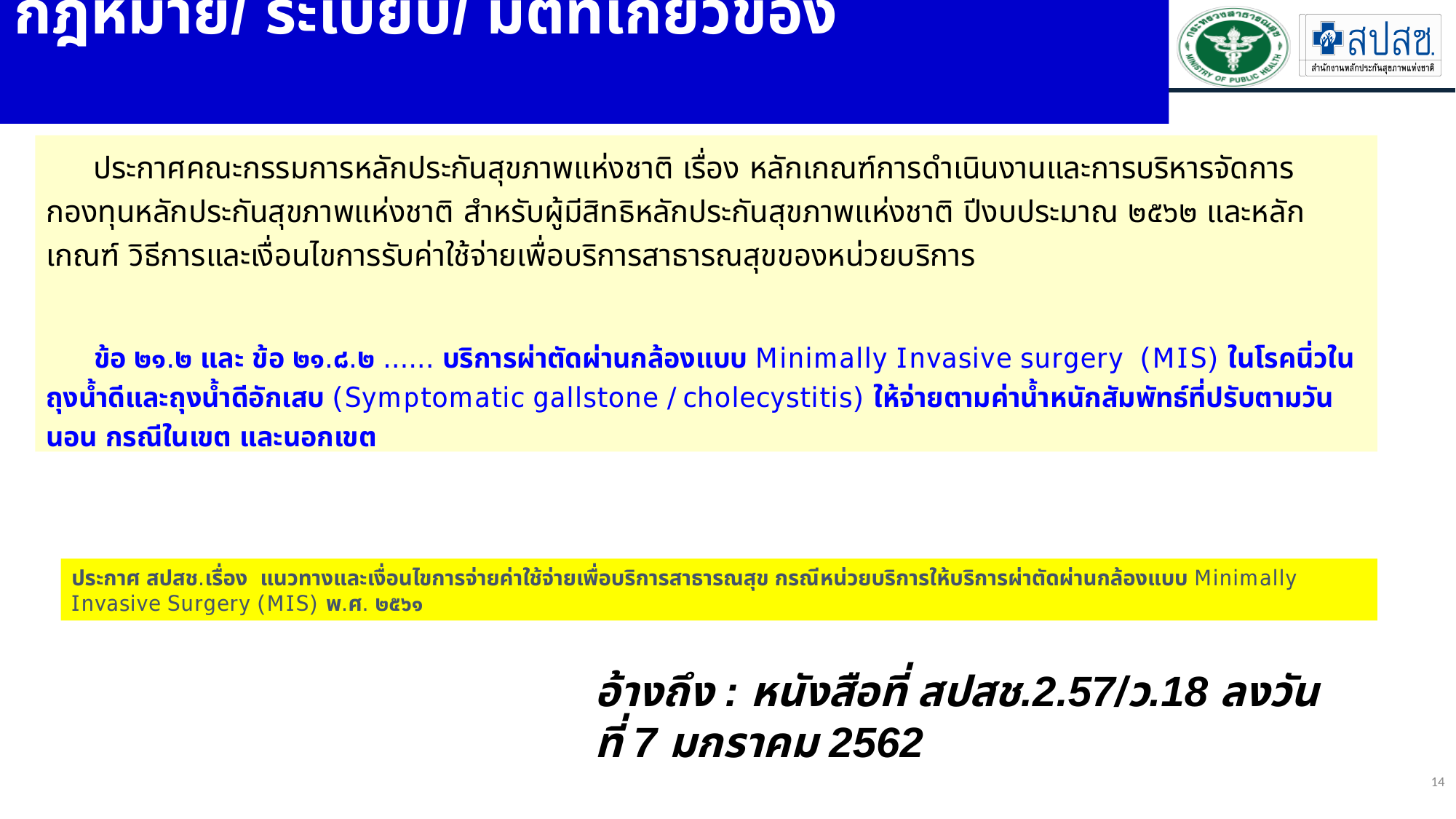

กฎหมาย/ ระเบียบ/ มติที่เกี่ยวข้อง
     ประกาศคณะกรรมการหลักประกันสุขภาพแห่งชาติ เรื่อง หลักเกณฑ์การดำเนินงานและการบริหารจัดการกองทุนหลักประกันสุขภาพแห่งชาติ สำหรับผู้มีสิทธิหลักประกันสุขภาพแห่งชาติ ปีงบประมาณ ๒๕๖๒ และหลักเกณฑ์ วิธีการและเงื่อนไขการรับค่าใช้จ่ายเพื่อบริการสาธารณสุขของหน่วยบริการ

ข้อ ๒๑.๒ และ ข้อ ๒๑.๘.๒ ...... บริการผ่าตัดผ่านกล้องแบบ Minimally Invasive surgery  (MIS) ในโรคนิ่วในถุงน้ำดีและถุงน้ำดีอักเสบ (Symptomatic gallstone /cholecystitis) ให้จ่ายตามค่าน้ำหนักสัมพัทธ์ที่ปรับตามวันนอน กรณีในเขต และนอกเขต

ประกาศ สปสช.เรื่อง  แนวทางและเงื่อนไขการจ่ายค่าใช้จ่ายเพื่อบริการสาธารณสุข กรณีหน่วยบริการให้บริการผ่าตัดผ่านกล้องแบบ Minimally Invasive Surgery (MIS) พ.ศ. ๒๕๖๑
อ้างถึง : หนังสือที่ สปสช.2.57/ว.18 ลงวันที่ 7 มกราคม 2562
14